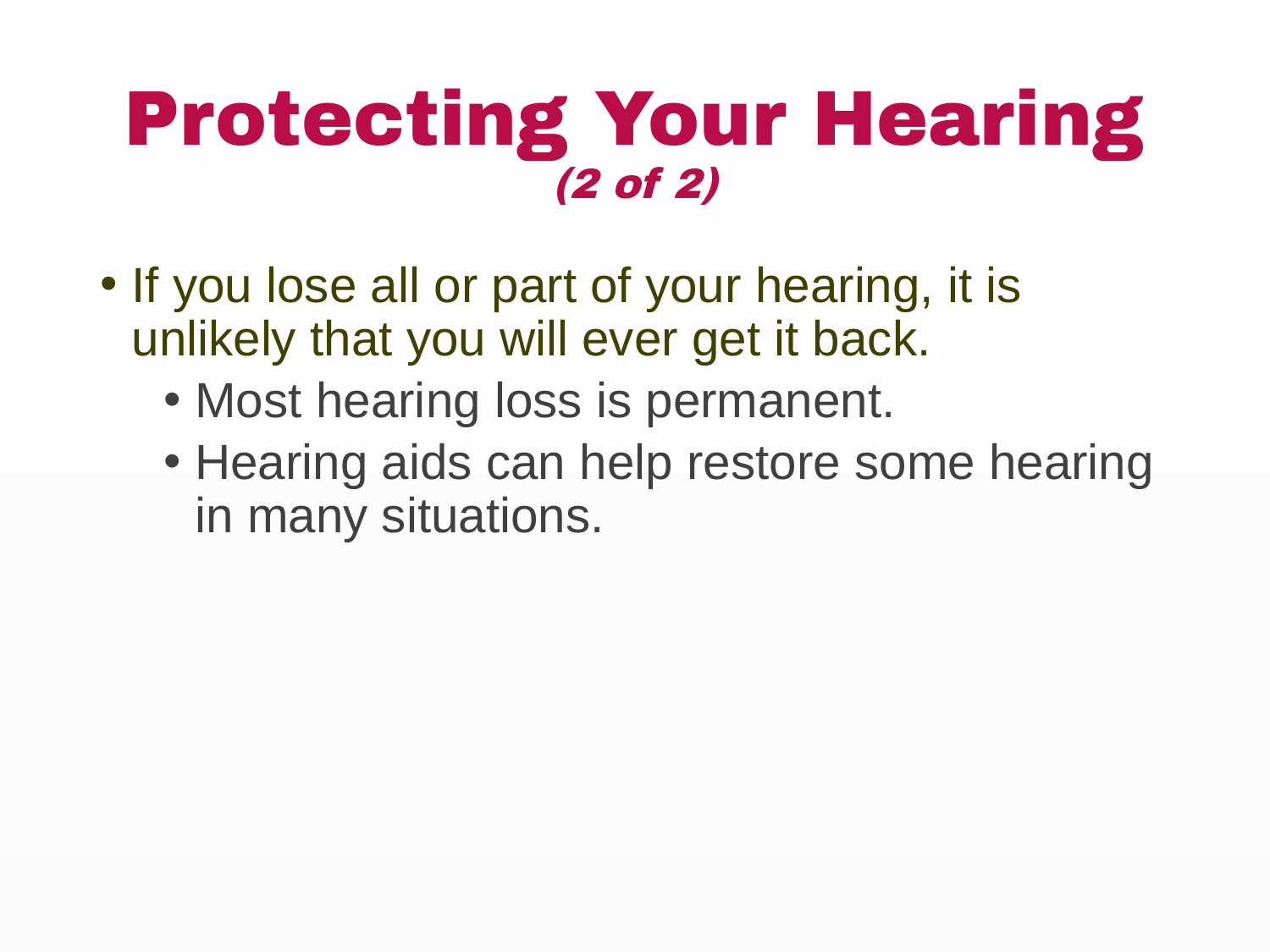

# Protecting Your Hearing (2 of 2)
If you lose all or part of your hearing, it is unlikely that you will ever get it back.
Most hearing loss is permanent.
Hearing aids can help restore some hearing in many situations.